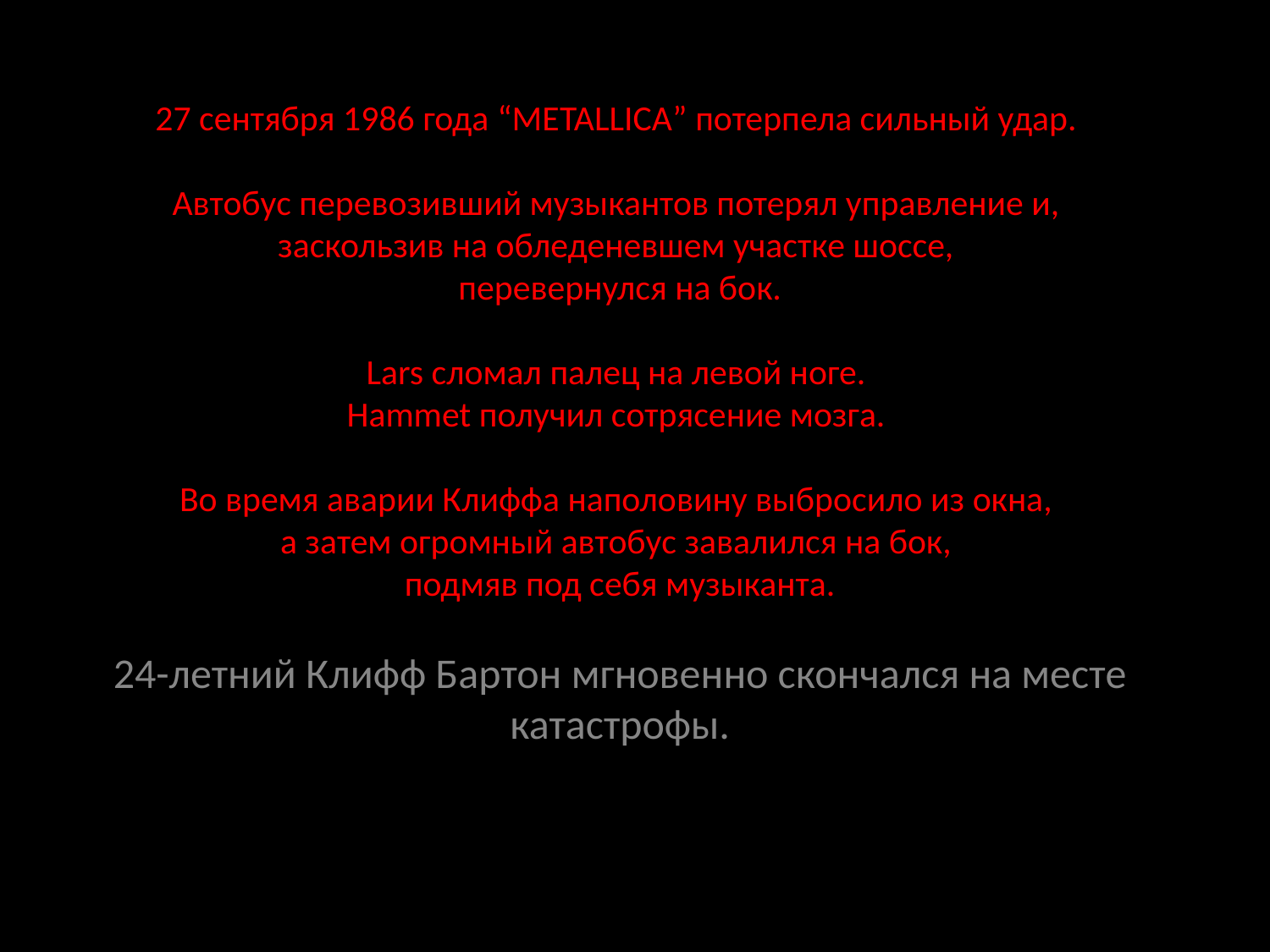

27 сентября 1986 года “METALLICA” потерпела сильный удар.

Автобус перевозивший музыкантов потерял управление и,
заскользив на обледеневшем участке шоссе,
перевернулся на бок.

Lars сломал палец на левой ноге.
Hammet получил сотрясение мозга.

Во время аварии Клиффа наполовину выбросило из окна,
а затем огромный автобус завалился на бок,
подмяв под себя музыканта.

24-летний Клифф Бартон мгновенно скончался на месте катастрофы.